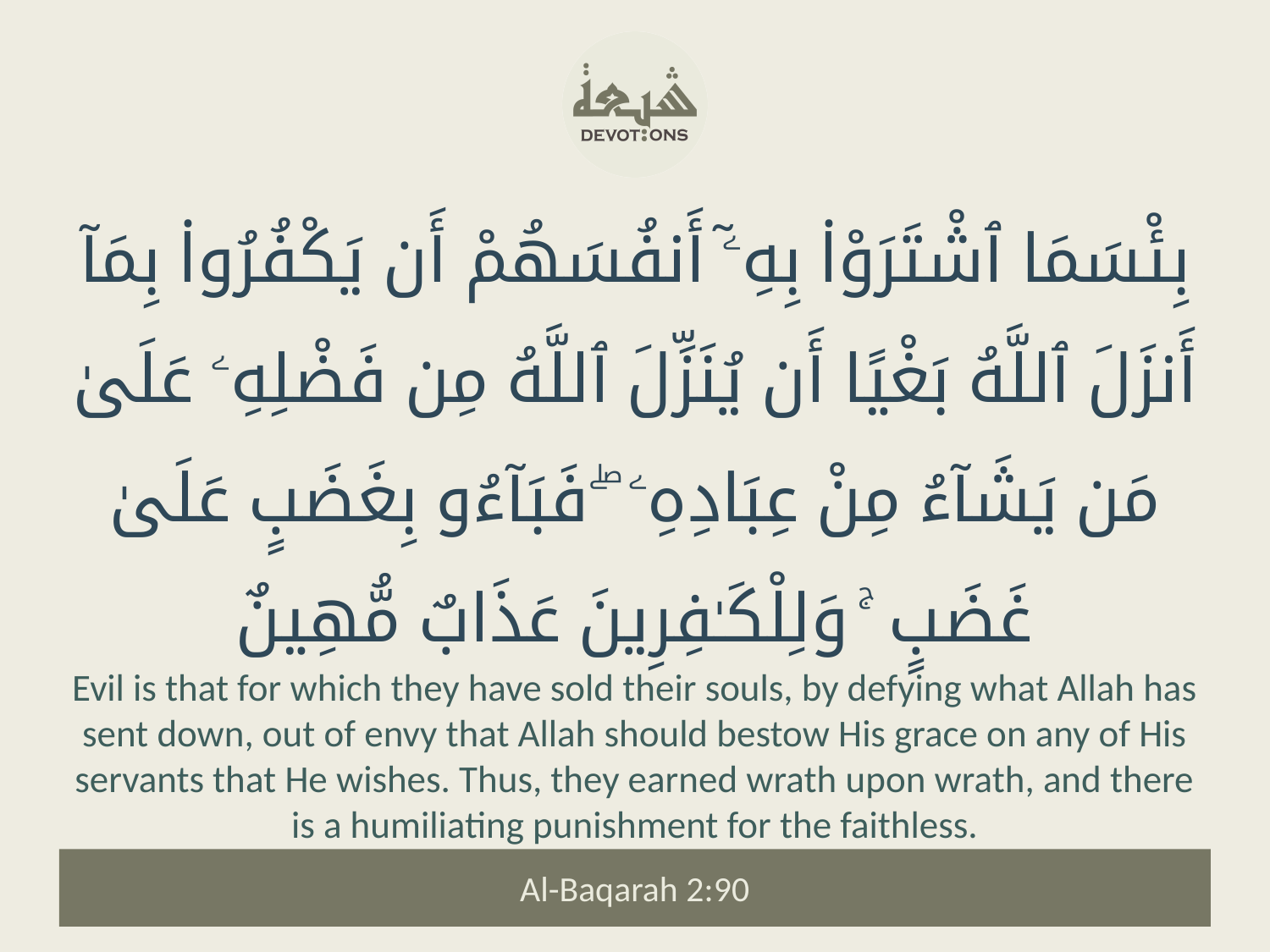

بِئْسَمَا ٱشْتَرَوْا۟ بِهِۦٓ أَنفُسَهُمْ أَن يَكْفُرُوا۟ بِمَآ أَنزَلَ ٱللَّهُ بَغْيًا أَن يُنَزِّلَ ٱللَّهُ مِن فَضْلِهِۦ عَلَىٰ مَن يَشَآءُ مِنْ عِبَادِهِۦ ۖ فَبَآءُو بِغَضَبٍ عَلَىٰ غَضَبٍ ۚ وَلِلْكَـٰفِرِينَ عَذَابٌ مُّهِينٌ
Evil is that for which they have sold their souls, by defying what Allah has sent down, out of envy that Allah should bestow His grace on any of His servants that He wishes. Thus, they earned wrath upon wrath, and there is a humiliating punishment for the faithless.
Al-Baqarah 2:90